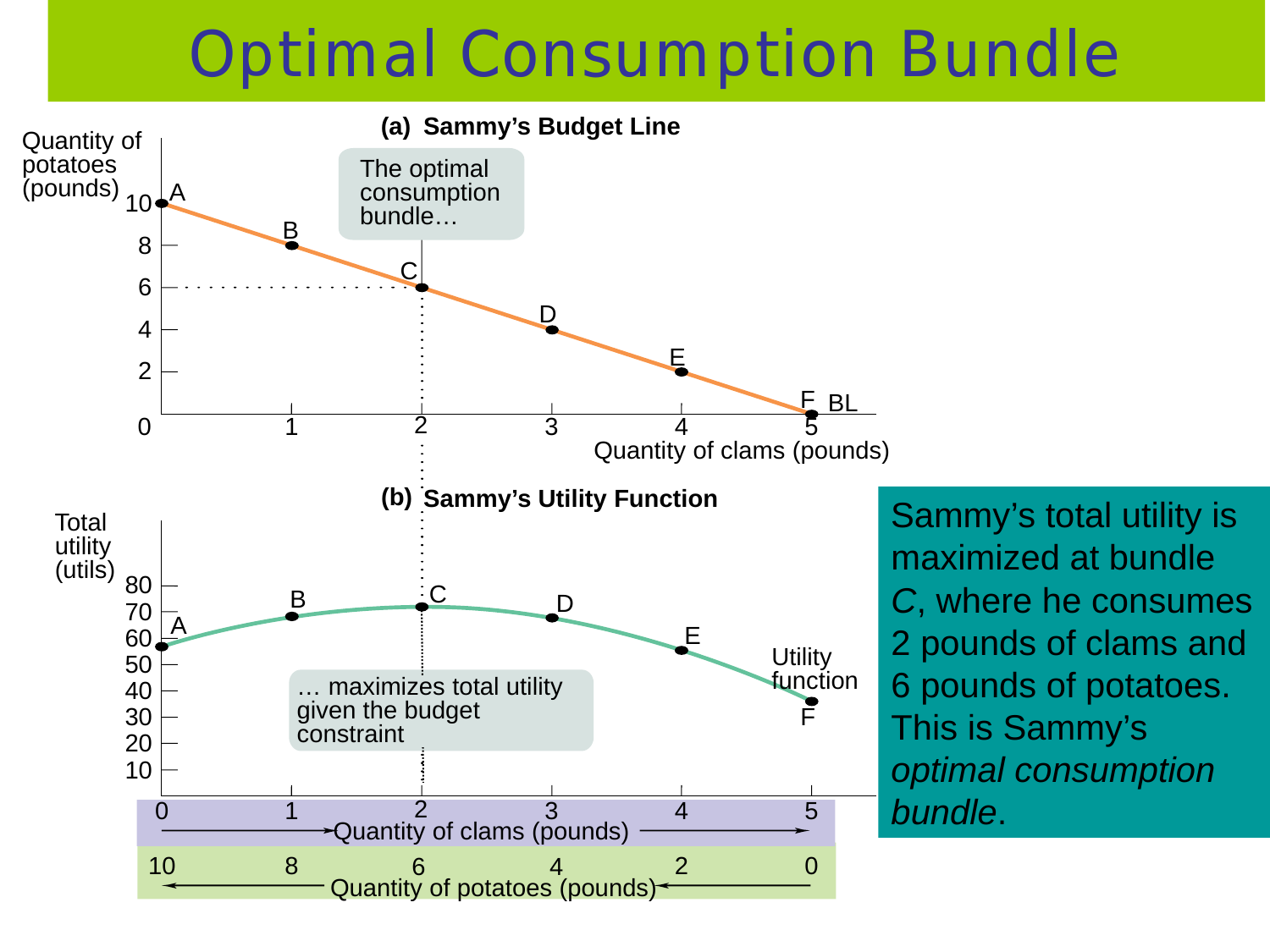

Optimal Consumption Bundle
(a)
Sammy’s Budget Line
Quantity of potatoes (pounds)

The optimal consumption bundle…
A
10

B

8

C
6

D

4

E

2

F
BL

2
0
1
3
4
5
Quantity of clams (pounds)

(b)
Sammy’s total utility is maximized at bundle C, where he consumes 2 pounds of clams and 6 pounds of potatoes. This is Sammy’s optimal consumption bundle.
 Sammy’s Utility Function

Total utility (utils)

80

C

B
D

70

A
E
60

Utility function
50

… maximizes total utility given the budget constraint
40

F
30

20

10

2

0
1
3
4
5
Quantity of clams (pounds)

10
8
2
0
6
4
Quantity of potatoes (pounds)